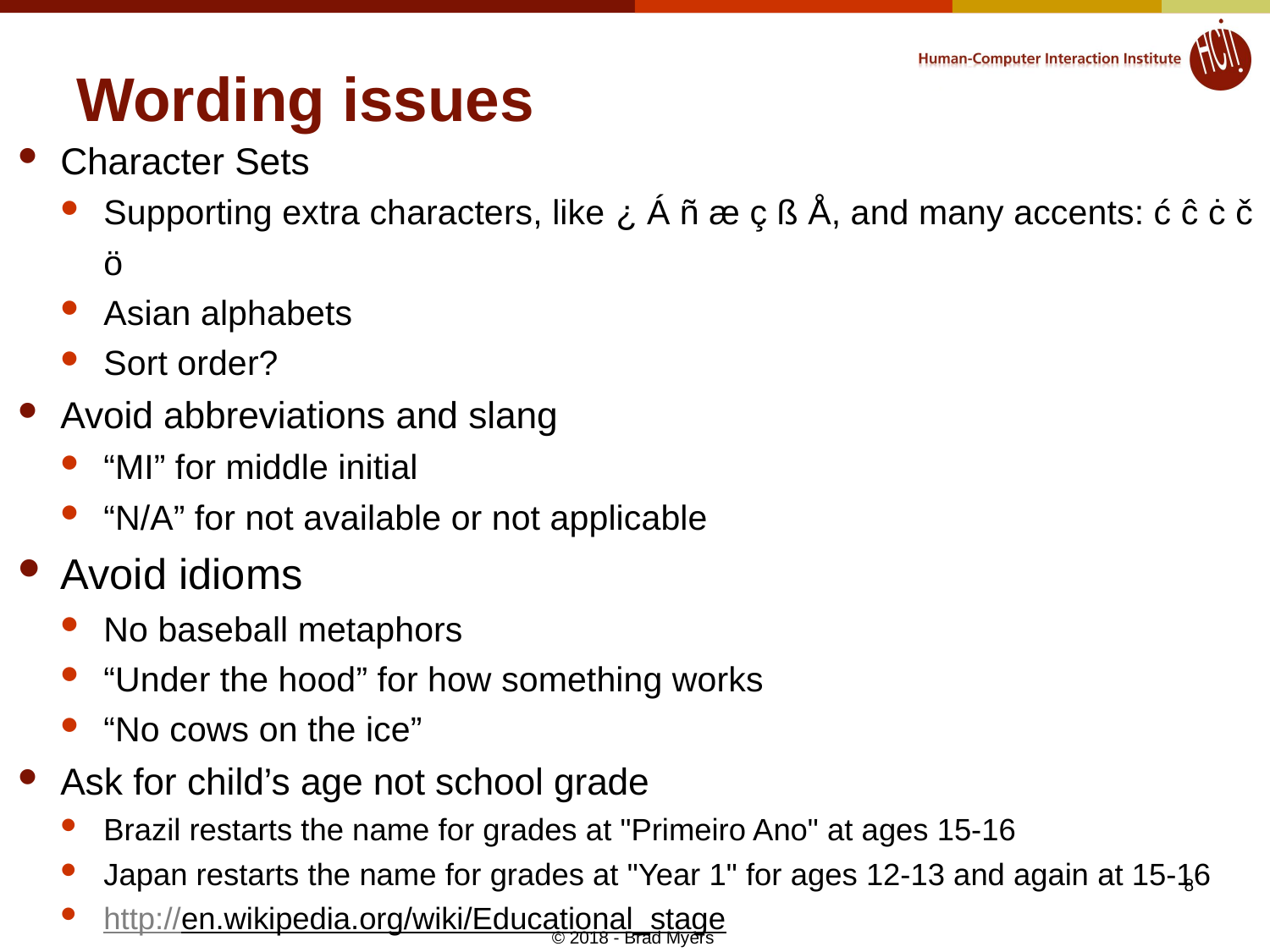

# Wording issues
Character Sets
Supporting extra characters, like ¿ Á ñ æ ç ß Å, and many accents: ć ĉ ċ č ö
Asian alphabets
Sort order?
Avoid abbreviations and slang
“MI” for middle initial
“N/A” for not available or not applicable
Avoid idioms
No baseball metaphors
“Under the hood” for how something works
“No cows on the ice”
Ask for child’s age not school grade
Brazil restarts the name for grades at "Primeiro Ano" at ages 15-16
Japan restarts the name for grades at "Year 1" for ages 12-13 and again at 15-16
http://en.wikipedia.org/wiki/Educational_stage
8
© 2018 - Brad Myers